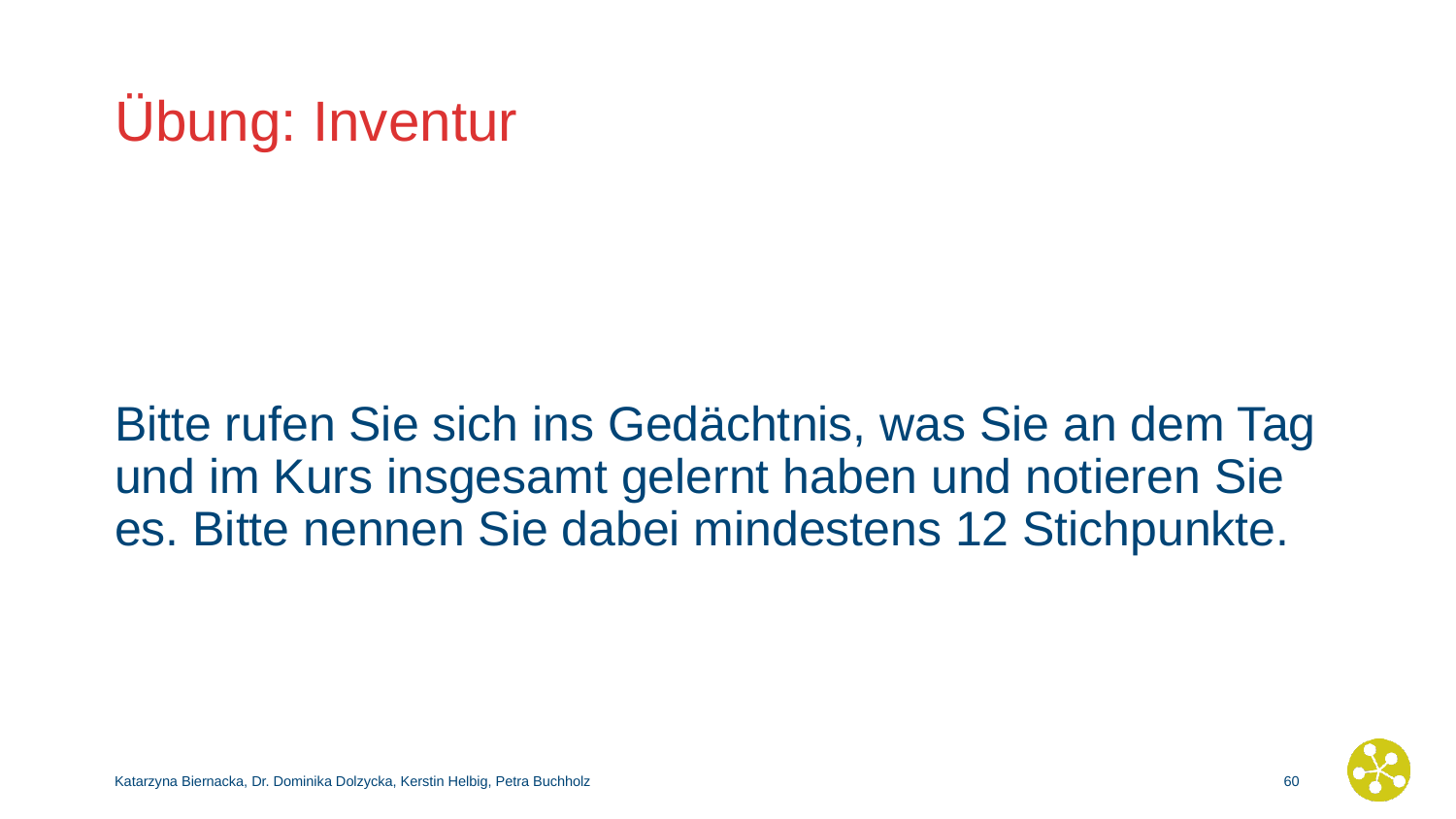

# Übung: Inventur
Bitte rufen Sie sich ins Gedächtnis, was Sie an dem Tag und im Kurs insgesamt gelernt haben und notieren Sie es. Bitte nennen Sie dabei mindestens 12 Stichpunkte.
Katarzyna Biernacka, Dr. Dominika Dolzycka, Kerstin Helbig, Petra Buchholz
60